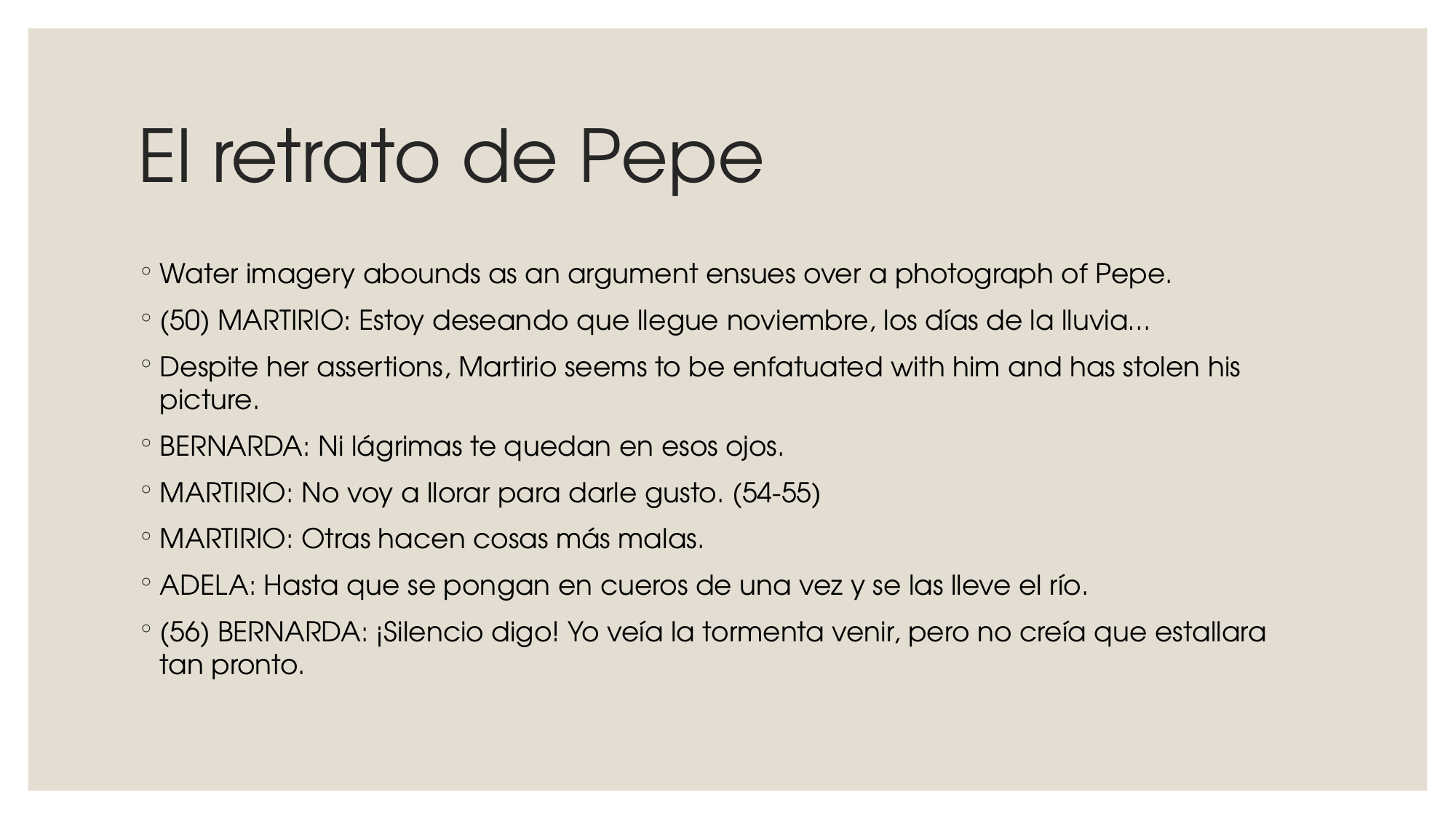

# El retrato de Pepe
Water imagery abounds as an argument ensues over a photograph of Pepe.
(50) MARTIRIO: Estoy deseando que llegue noviembre, los días de la lluvia…
Despite her assertions, Martirio seems to be enfatuated with him and has stolen his picture.
BERNARDA: Ni lágrimas te quedan en esos ojos.
MARTIRIO: No voy a llorar para darle gusto. (54-55)
MARTIRIO: Otras hacen cosas más malas.
ADELA: Hasta que se pongan en cueros de una vez y se las lleve el río.
(56) BERNARDA: ¡Silencio digo! Yo veía la tormenta venir, pero no creía que estallara tan pronto.